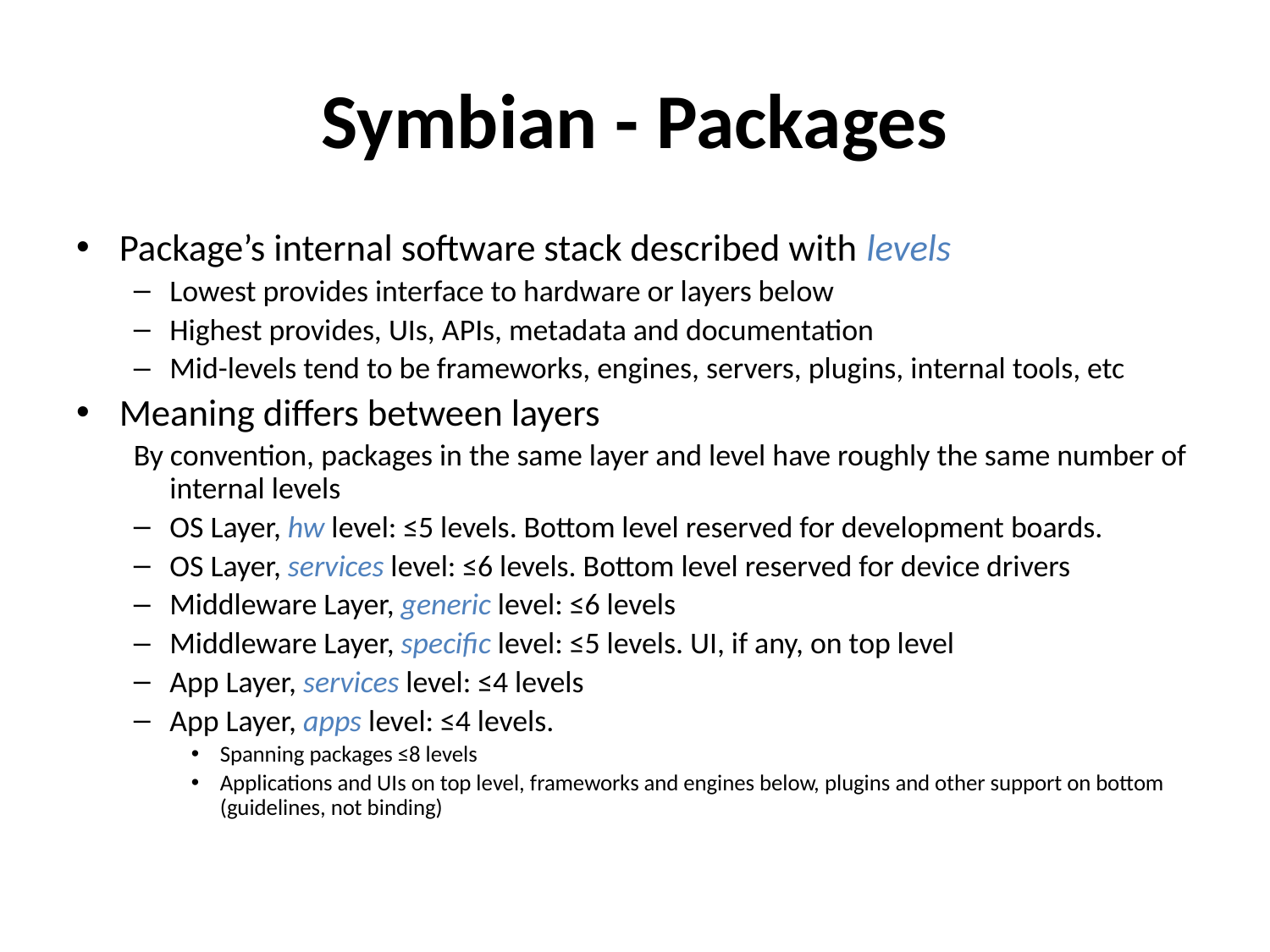

# Symbian - Packages
Package’s internal software stack described with levels
Lowest provides interface to hardware or layers below
Highest provides, UIs, APIs, metadata and documentation
Mid-levels tend to be frameworks, engines, servers, plugins, internal tools, etc
Meaning differs between layers
By convention, packages in the same layer and level have roughly the same number of internal levels
OS Layer, hw level: ≤5 levels. Bottom level reserved for development boards.
OS Layer, services level: ≤6 levels. Bottom level reserved for device drivers
Middleware Layer, generic level: ≤6 levels
Middleware Layer, specific level: ≤5 levels. UI, if any, on top level
App Layer, services level: ≤4 levels
App Layer, apps level: ≤4 levels.
Spanning packages ≤8 levels
Applications and UIs on top level, frameworks and engines below, plugins and other support on bottom (guidelines, not binding)